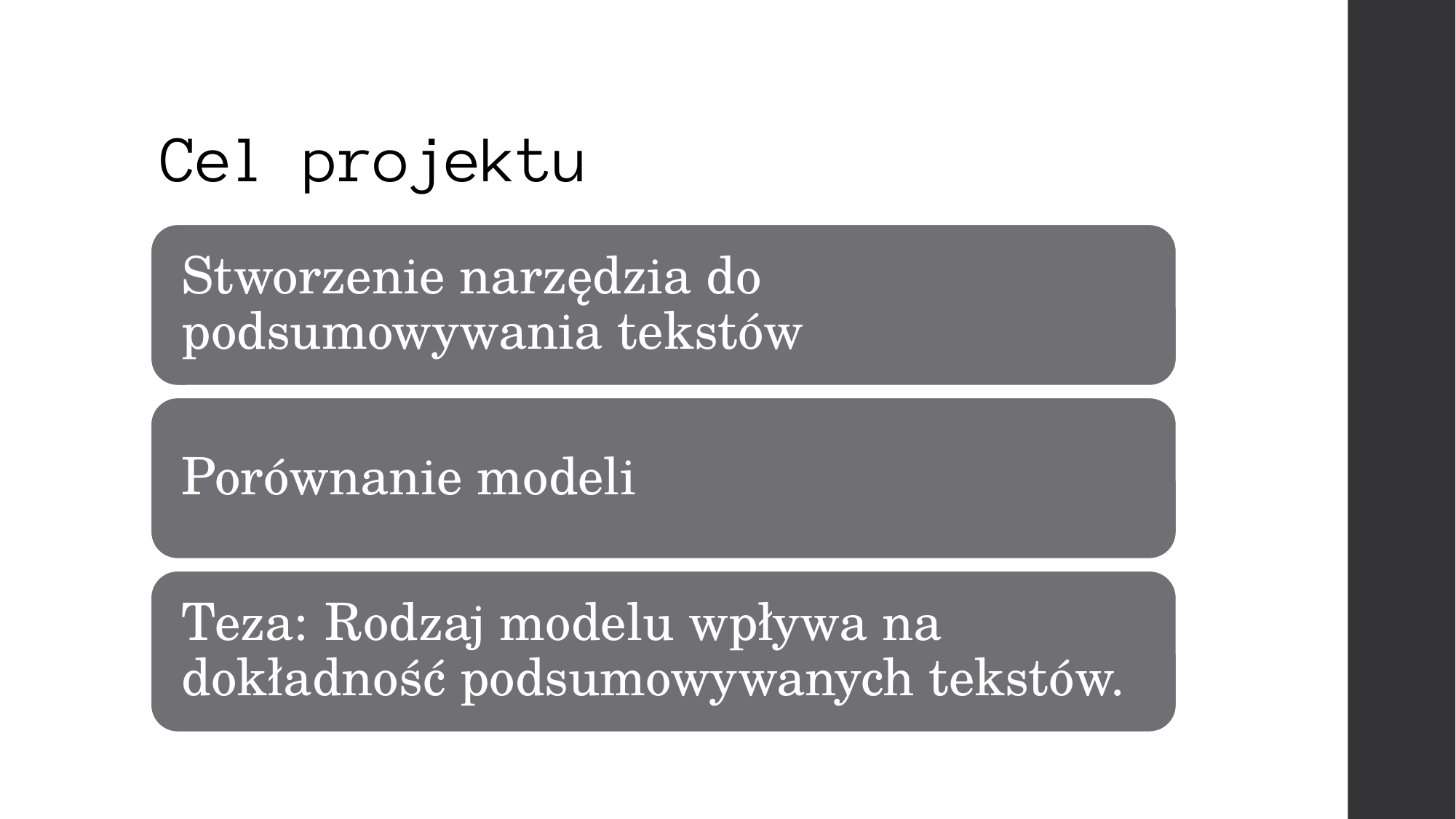

# Cel projektu
Stworzenie narzędzia do podsumowywania tekstów
Porównanie modeli
Teza: Rodzaj modelu wpływa na dokładność podsumowywanych tekstów.